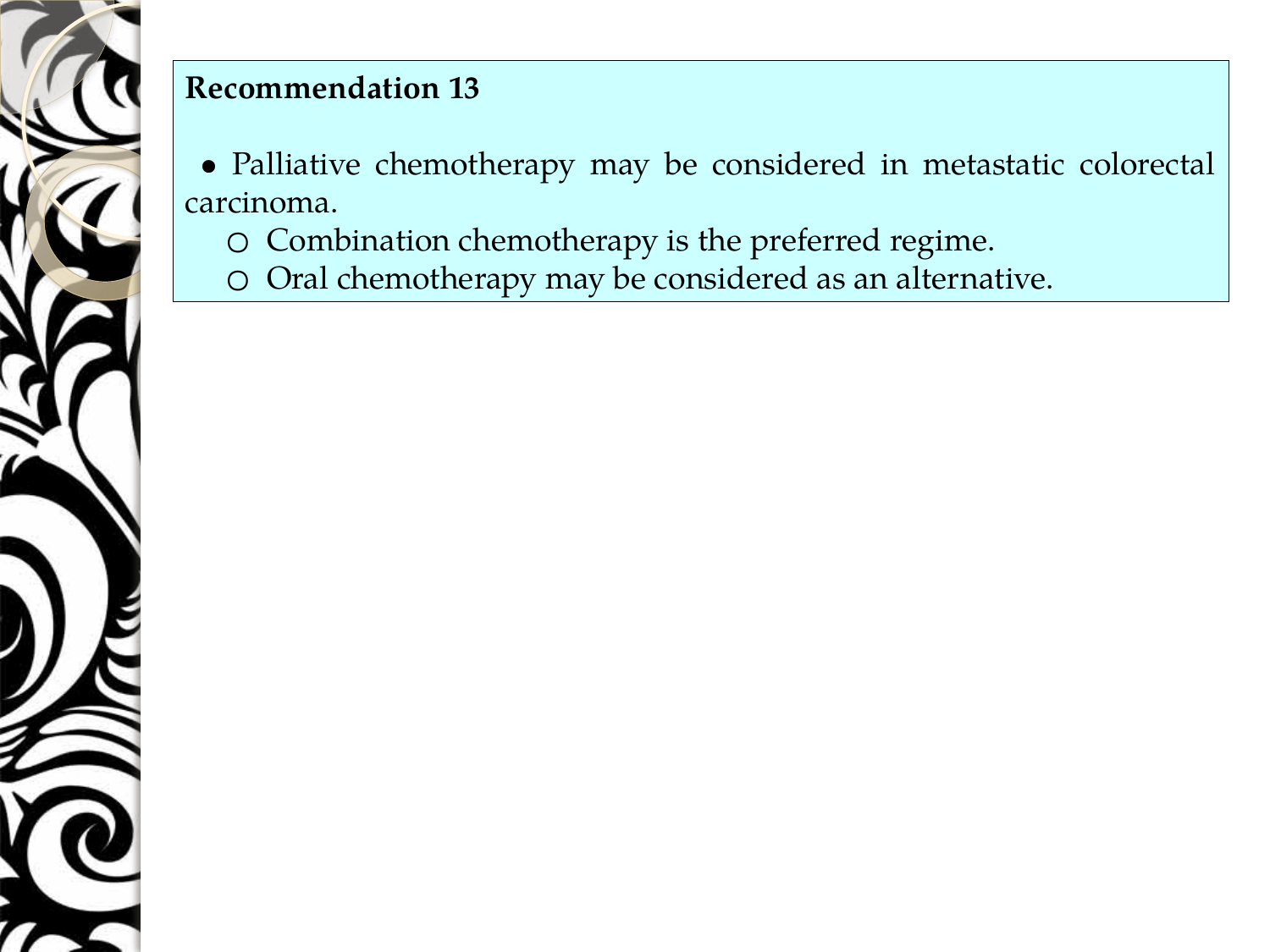

Recommendation 13

 • Palliative chemotherapy may be considered in metastatic colorectal carcinoma.
     ○  Combination chemotherapy is the preferred regime.
     ○  Oral chemotherapy may be considered as an alternative.